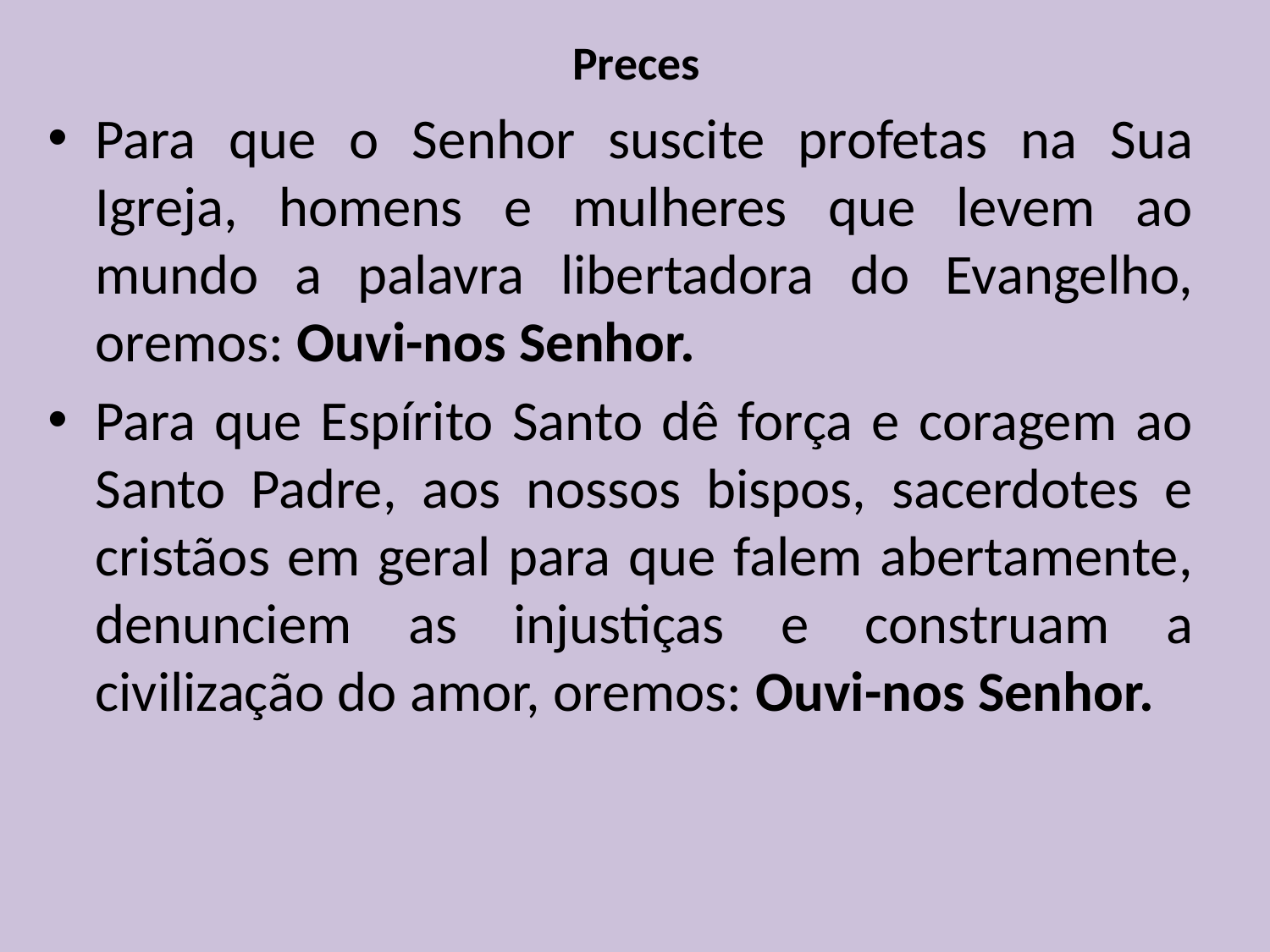

# Preces
Para que o Senhor suscite profetas na Sua Igreja, homens e mulheres que levem ao mundo a palavra libertadora do Evangelho, oremos: Ouvi-nos Senhor.
Para que Espírito Santo dê força e coragem ao Santo Padre, aos nossos bispos, sacerdotes e cristãos em geral para que falem abertamente, denunciem as injustiças e construam a civilização do amor, oremos: Ouvi-nos Senhor.